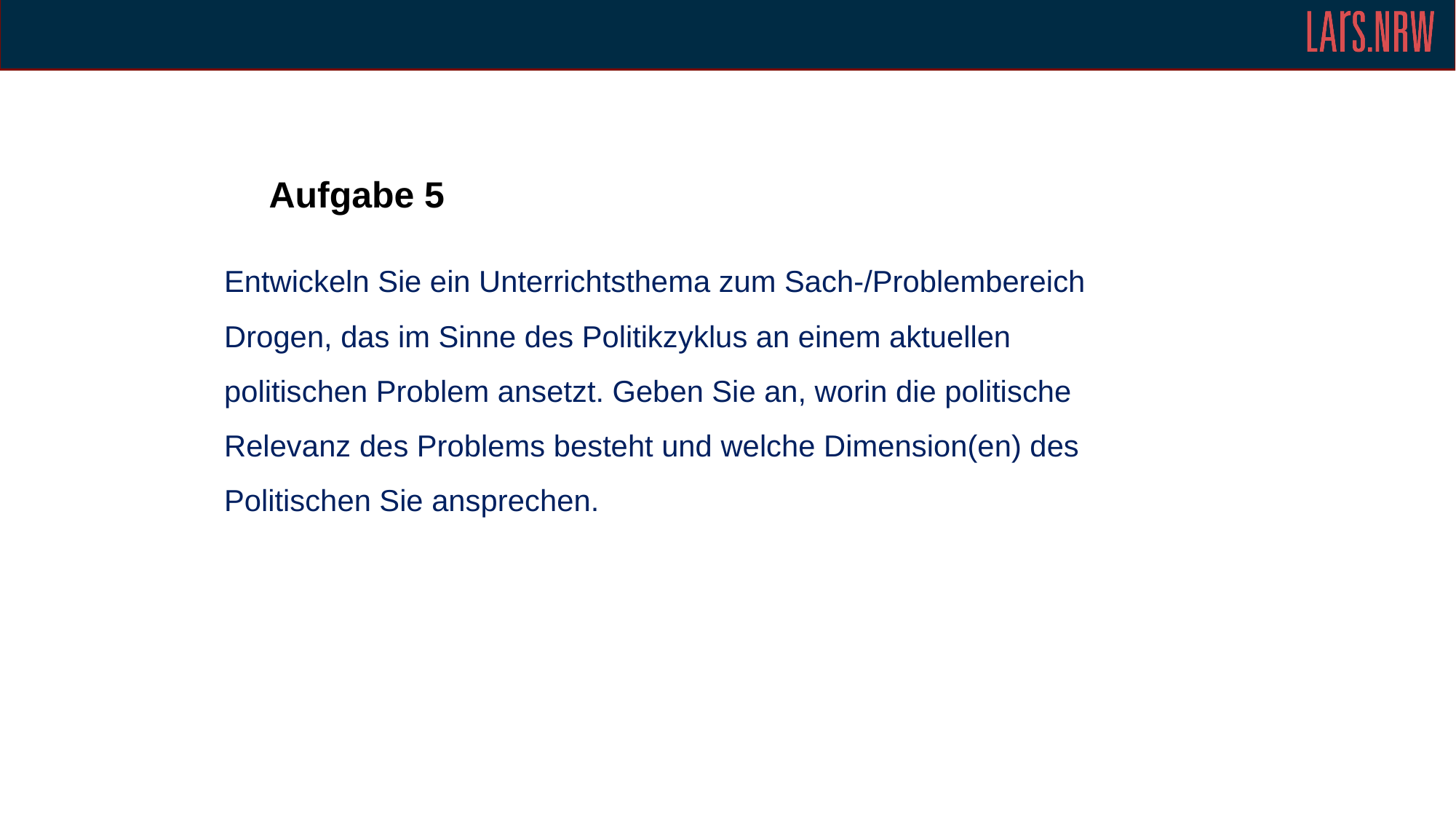

# Aufgabe 5
Entwickeln Sie ein Unterrichtsthema zum Sach-/Problembereich Drogen, das im Sinne des Politikzyklus an einem aktuellen politischen Problem ansetzt. Geben Sie an, worin die politische Relevanz des Problems besteht und welche Dimension(en) des Politischen Sie ansprechen.